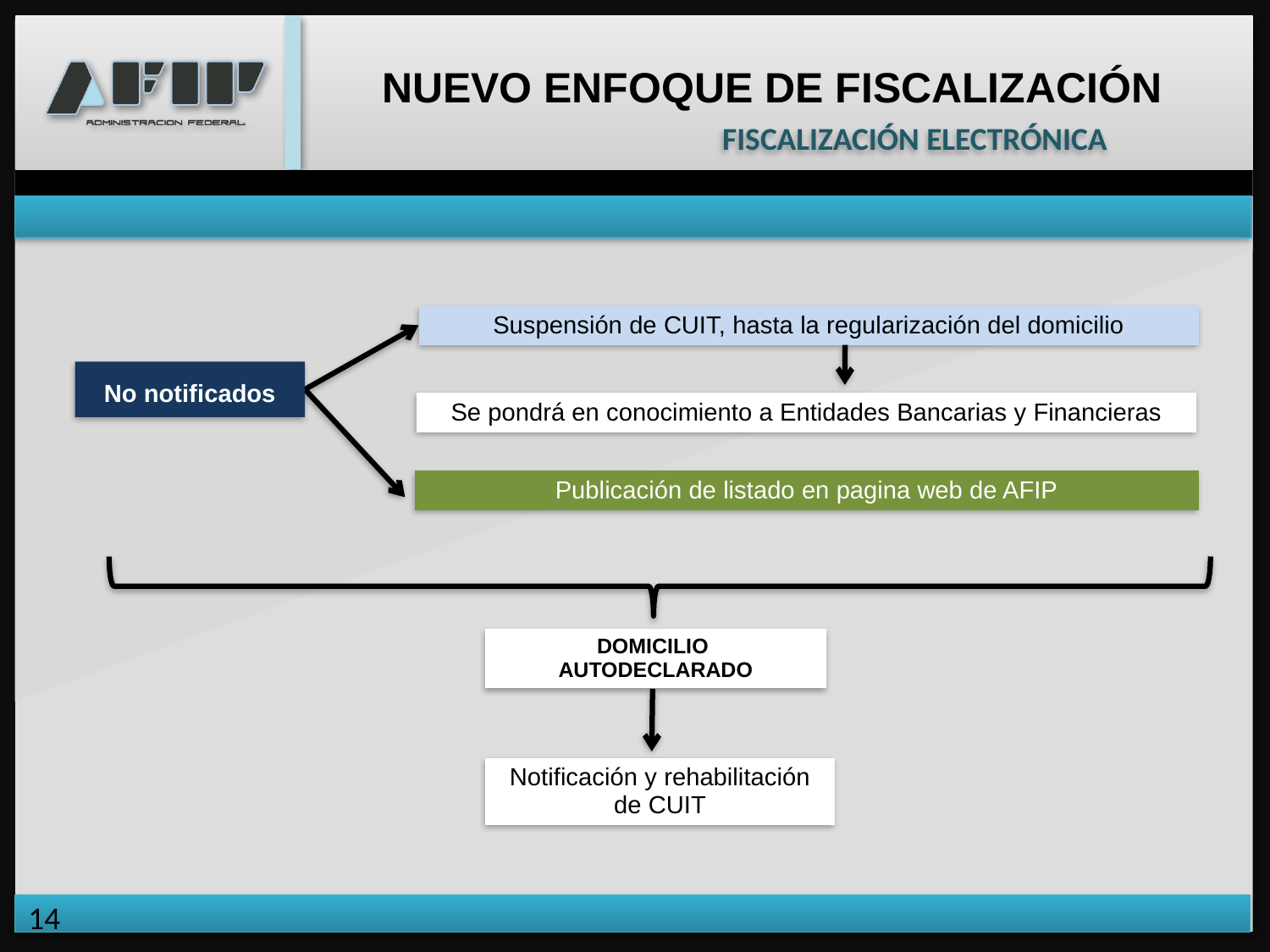

FISCALIZACIÓN ELECTRÓNICA
Suspensión de CUIT, hasta la regularización del domicilio
No notificados
Se pondrá en conocimiento a Entidades Bancarias y Financieras
Publicación de listado en pagina web de AFIP

DOMICILIO
AUTODECLARADO
Notificación y rehabilitación de CUIT
14